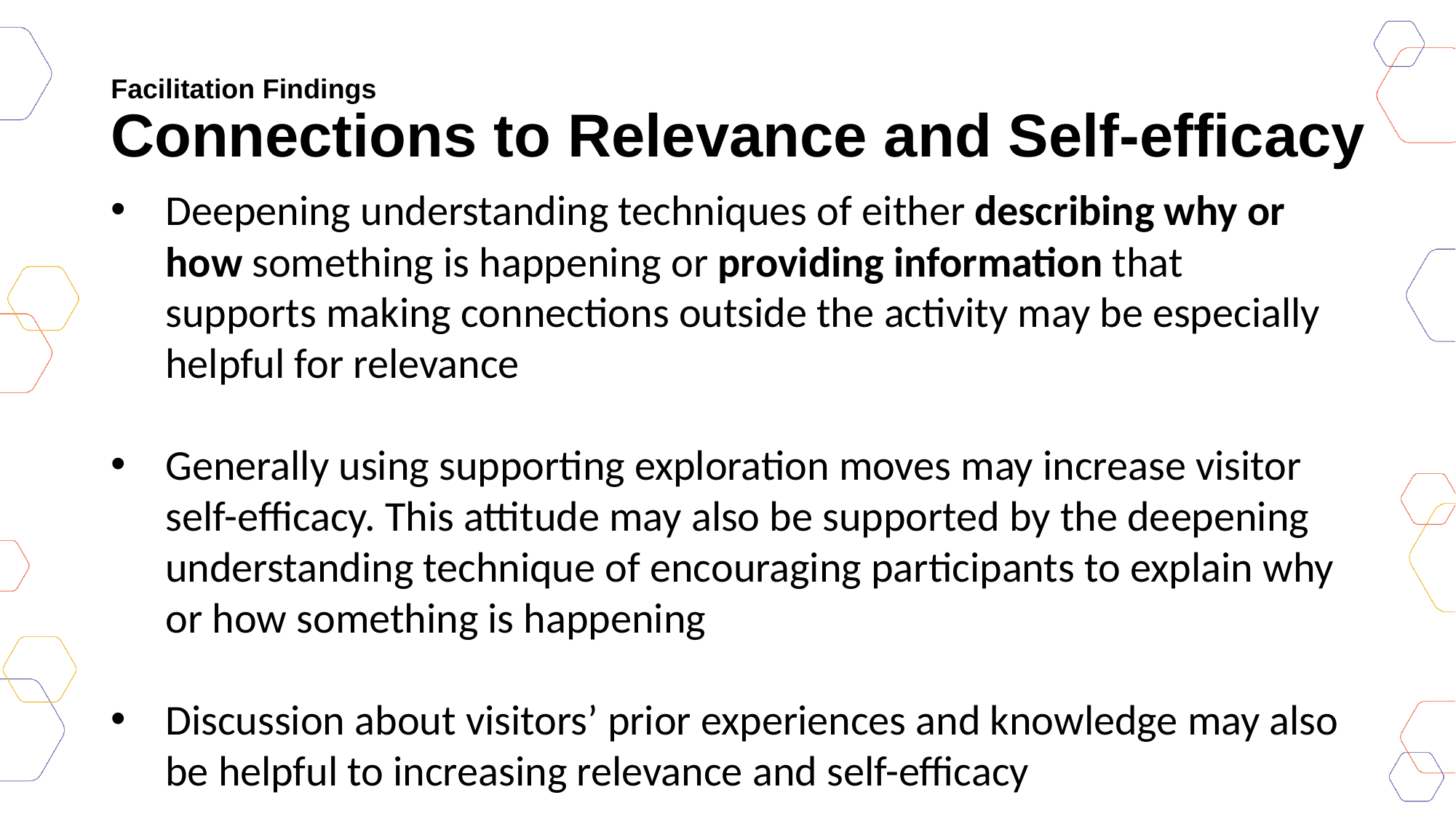

# Facilitation Findings Connections to Relevance and Self-efficacy
Deepening understanding techniques of either describing why or how something is happening or providing information that supports making connections outside the activity may be especially helpful for relevance

Generally using supporting exploration moves may increase visitor self-efficacy. This attitude may also be supported by the deepening understanding technique of encouraging participants to explain why or how something is happening

Discussion about visitors’ prior experiences and knowledge may also be helpful to increasing relevance and self-efficacy